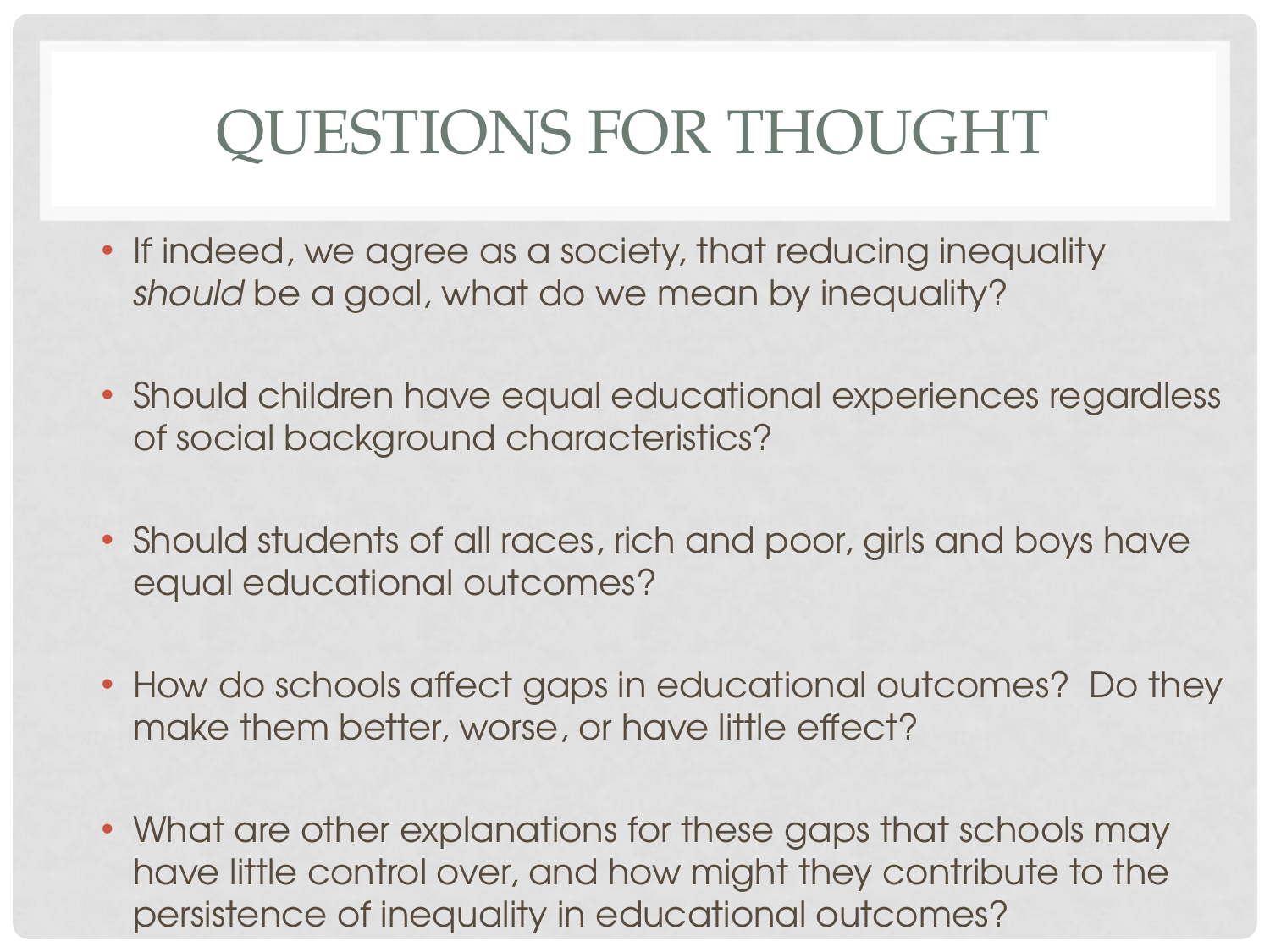

# QUESTIONS FOR THOUGHT
If indeed, we agree as a society, that reducing inequality should be a goal, what do we mean by inequality?

Should children have equal educational experiences regardless of social background characteristics?

Should students of all races, rich and poor, girls and boys have equal educational outcomes?

How do schools affect gaps in educational outcomes?  Do they make them better, worse, or have little effect?

What are other explanations for these gaps that schools may have little control over, and how might they contribute to the persistence of inequality in educational outcomes?